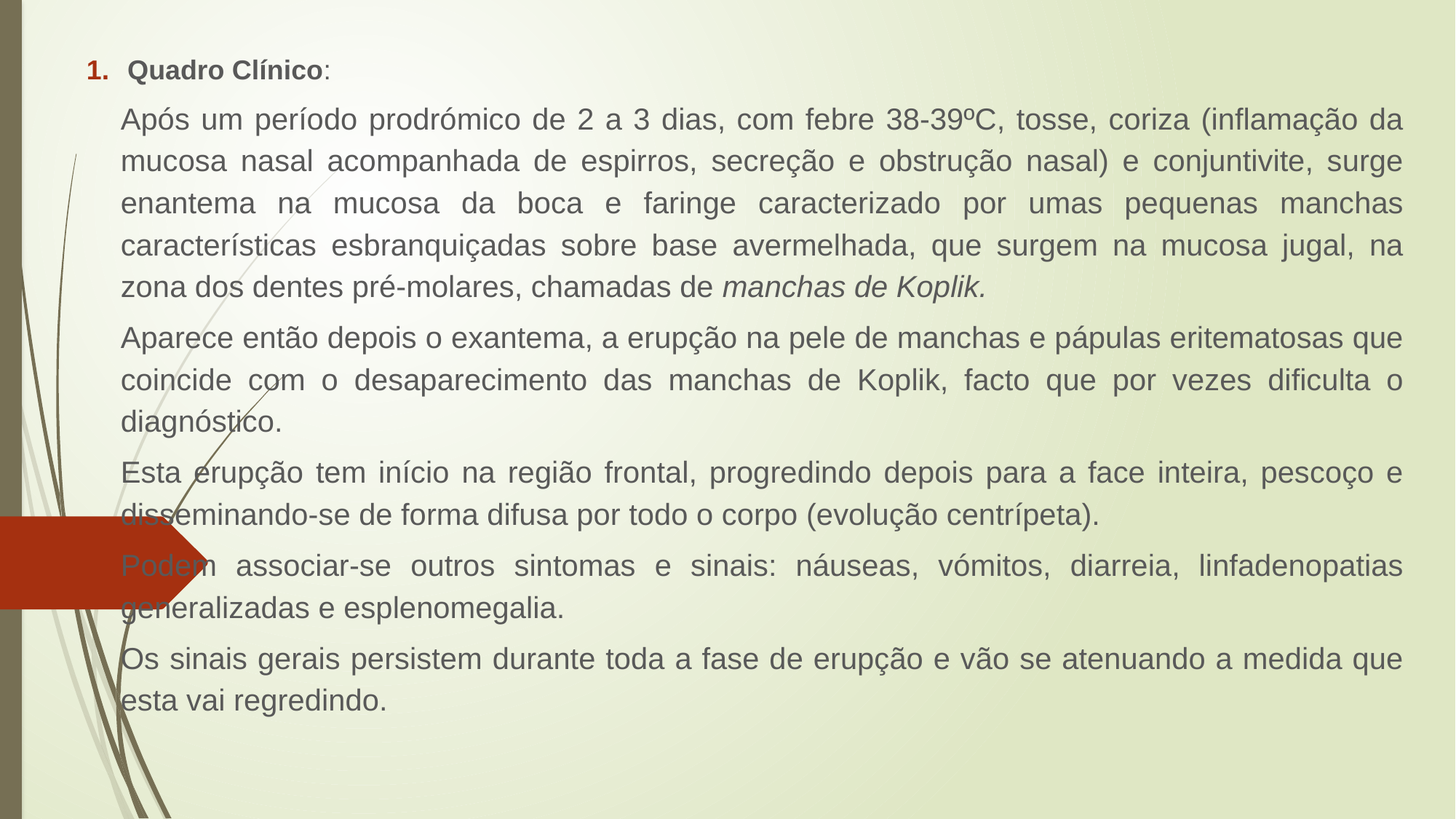

Quadro Clínico:
Após um período prodrómico de 2 a 3 dias, com febre 38-39ºC, tosse, coriza (inflamação da mucosa nasal acompanhada de espirros, secreção e obstrução nasal) e conjuntivite, surge enantema na mucosa da boca e faringe caracterizado por umas pequenas manchas características esbranquiçadas sobre base avermelhada, que surgem na mucosa jugal, na zona dos dentes pré-molares, chamadas de manchas de Koplik.
Aparece então depois o exantema, a erupção na pele de manchas e pápulas eritematosas que coincide com o desaparecimento das manchas de Koplik, facto que por vezes dificulta o diagnóstico.
Esta erupção tem início na região frontal, progredindo depois para a face inteira, pescoço e disseminando-se de forma difusa por todo o corpo (evolução centrípeta).
Podem associar-se outros sintomas e sinais: náuseas, vómitos, diarreia, linfadenopatias generalizadas e esplenomegalia.
Os sinais gerais persistem durante toda a fase de erupção e vão se atenuando a medida que esta vai regredindo.